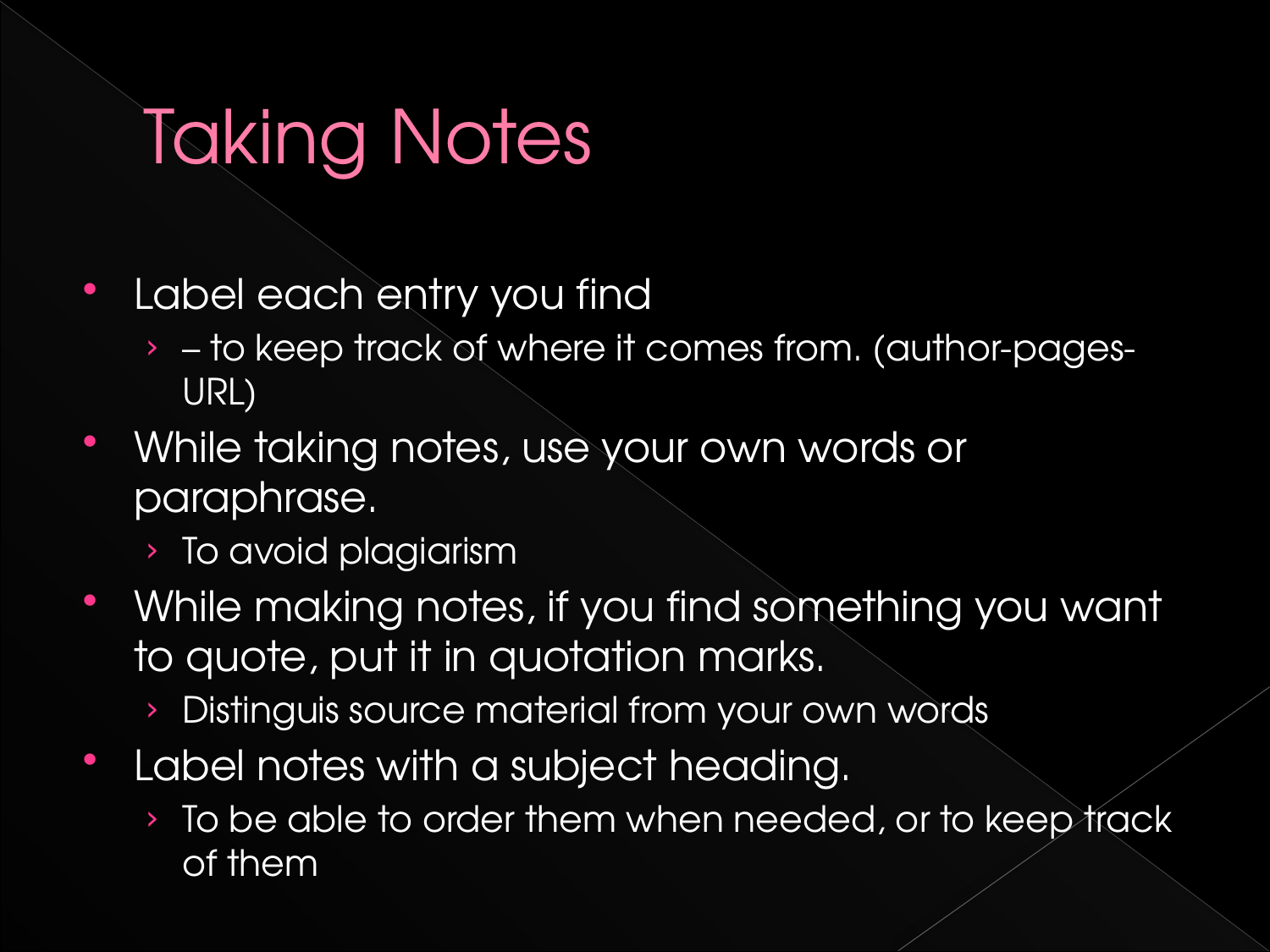

# Taking Notes
Label each entry you find
– to keep track of where it comes from. (author-pages-URL)
While taking notes, use your own words or paraphrase.
To avoid plagiarism
While making notes, if you find something you want to quote, put it in quotation marks.
Distinguis source material from your own words
Label notes with a subject heading.
To be able to order them when needed, or to keep track of them